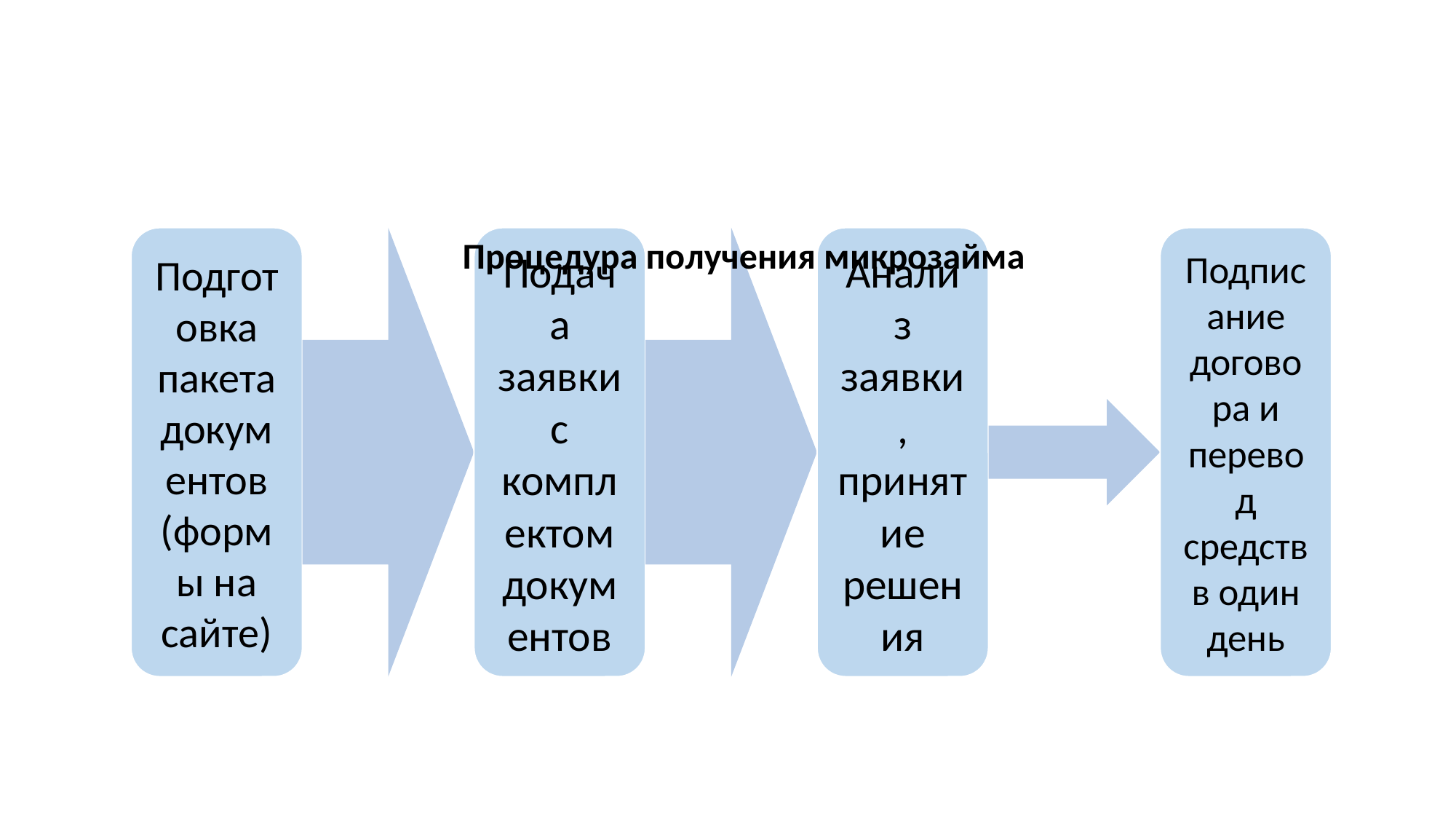

Подготовка пакета документов (формы на сайте)
Подача заявки с комплектом документов
Анализ заявки, принятие решения
Подписание договора и перевод средств в один день
Процедура получения микрозайма